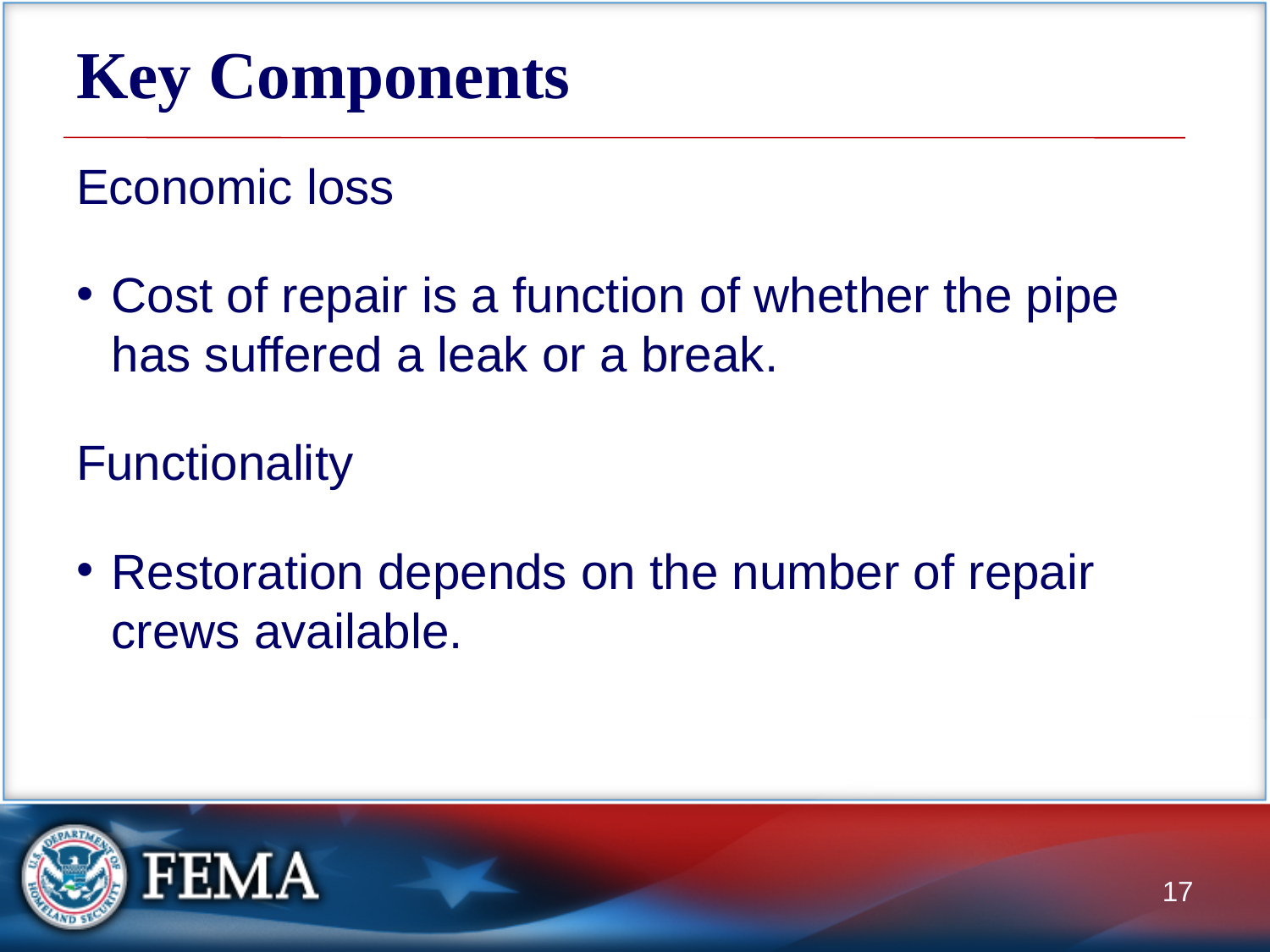

# Key Components
Economic loss
Cost of repair is a function of whether the pipe has suffered a leak or a break.
Functionality
Restoration depends on the number of repair crews available.
17